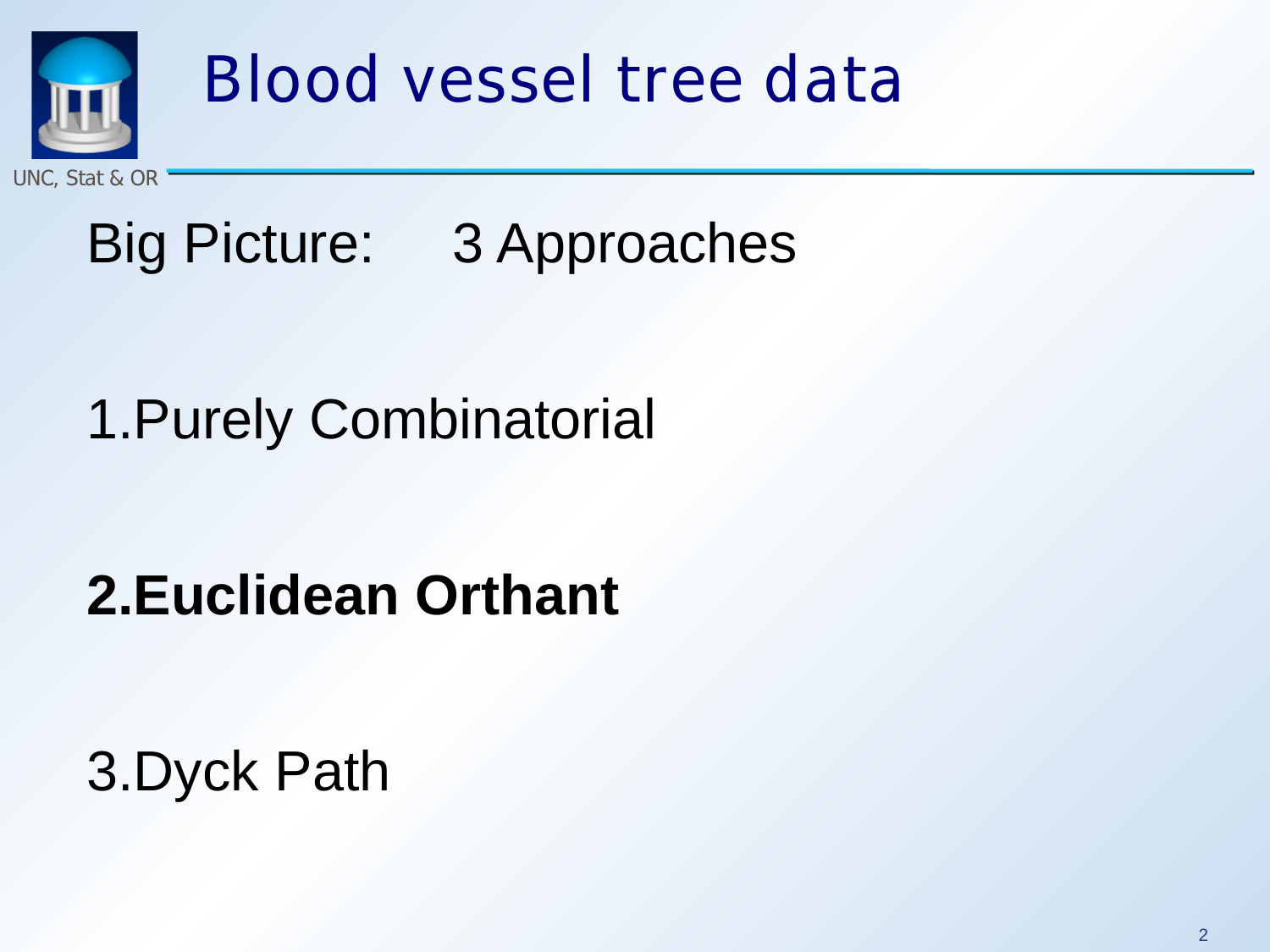

# Blood vessel tree data
Big Picture:     3 Approaches

Purely Combinatorial

Euclidean Orthant

Dyck Path